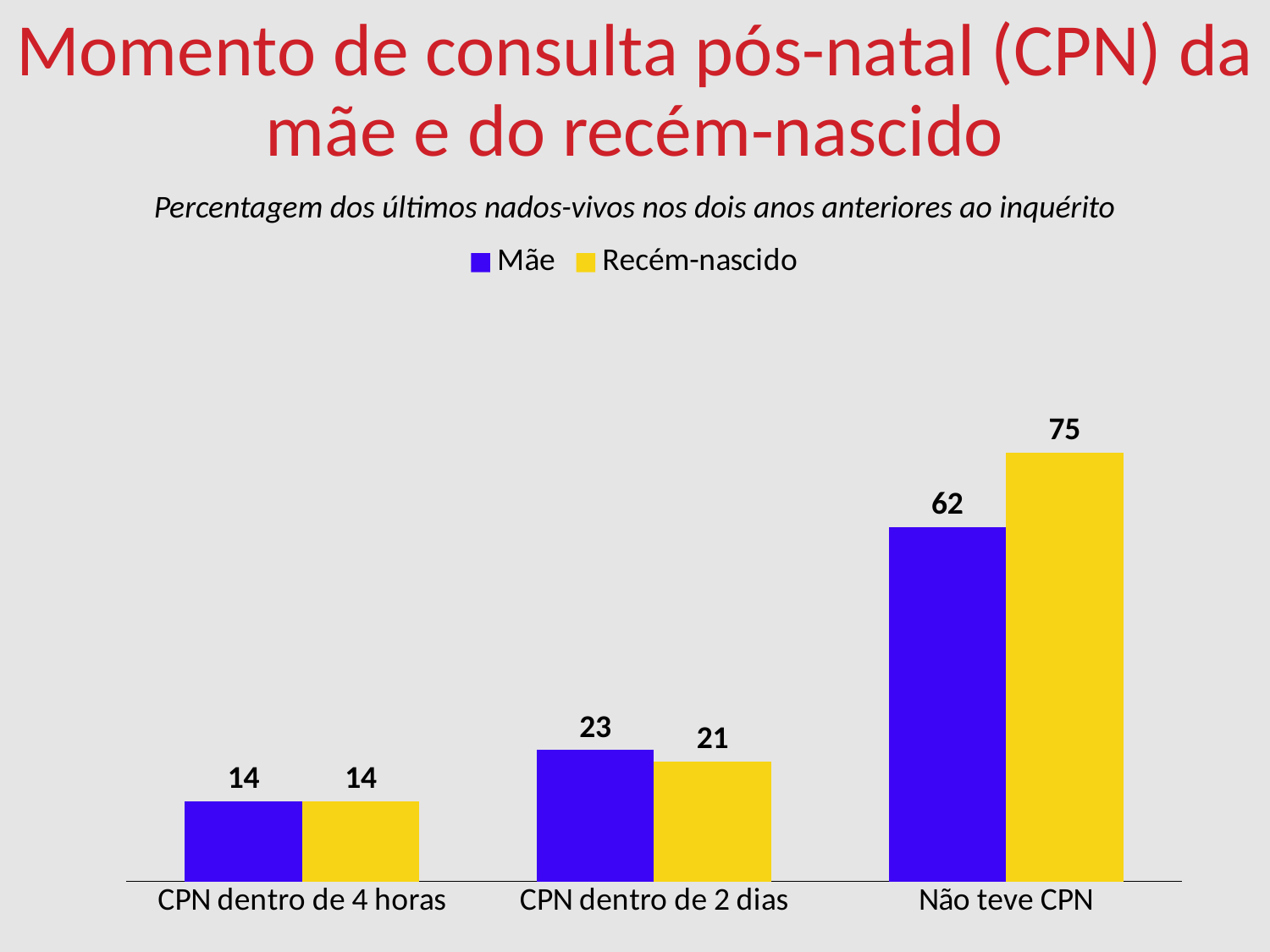

Momento de consulta pós-natal (CPN) da mãe e do recém-nascido
Percentagem dos últimos nados-vivos nos dois anos anteriores ao inquérito

### Chart

| Category | Mãe | Recém-nascido |
|---|---|---|
| CPN dentro de 4 horas | 14.0 | 14.0 |
| CPN dentro de 2 dias | 23.0 | 21.0 |
| Não teve CPN | 62.0 | 75.0 |